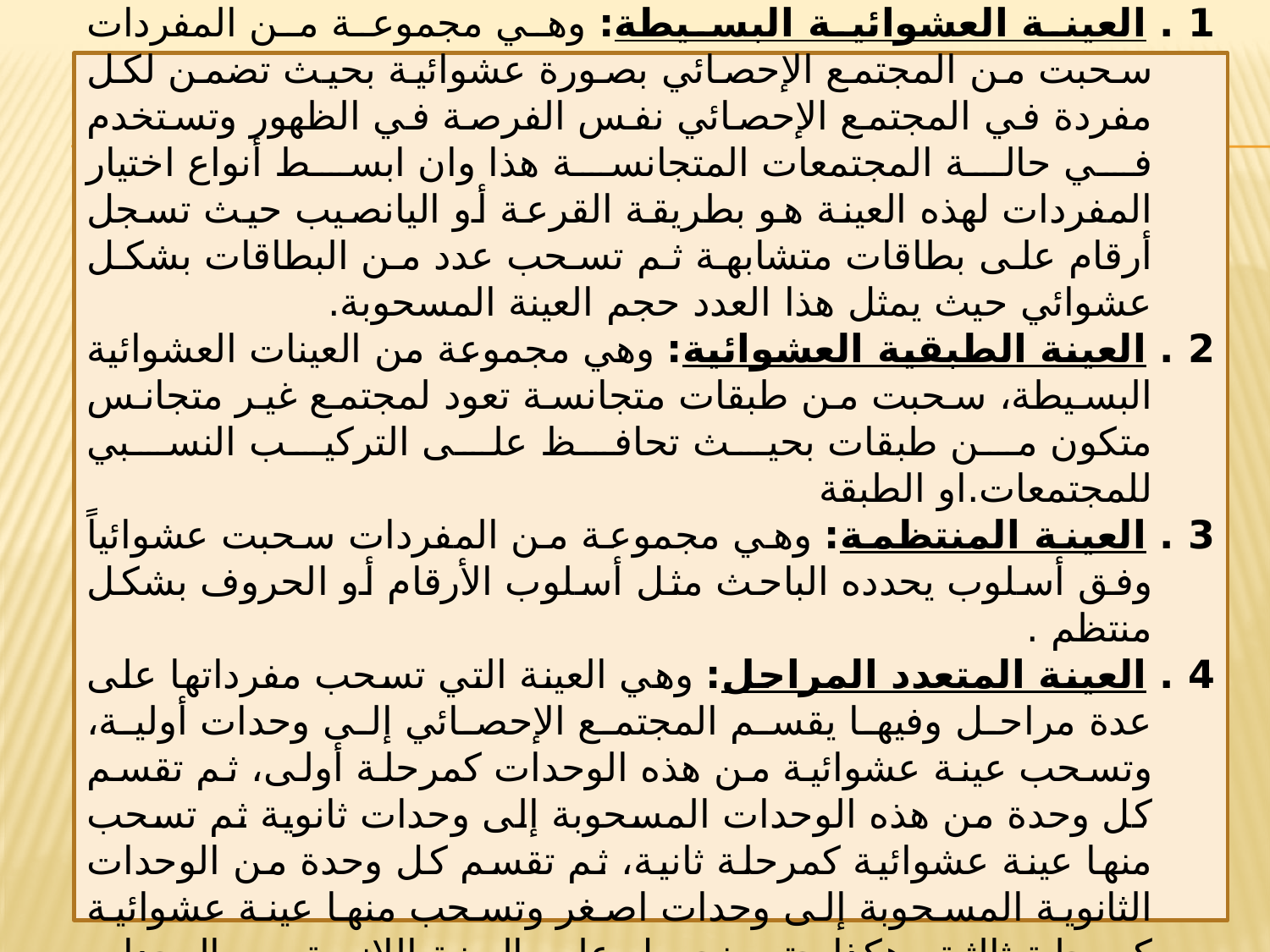

وهي على أنواع:
1 . العينة العشوائية البسيطة: وهي مجموعة من المفردات سحبت من المجتمع الإحصائي بصورة عشوائية بحيث تضمن لكل مفردة في المجتمع الإحصائي نفس الفرصة في الظهور وتستخدم في حالة المجتمعات المتجانسة هذا وان ابسط أنواع اختيار المفردات لهذه العينة هو بطريقة القرعة أو اليانصيب حيث تسجل أرقام على بطاقات متشابهة ثم تسحب عدد من البطاقات بشكل عشوائي حيث يمثل هذا العدد حجم العينة المسحوبة.
2 . العينة الطبقية العشوائية: وهي مجموعة من العينات العشوائية البسيطة، سحبت من طبقات متجانسة تعود لمجتمع غير متجانس متكون من طبقات بحيث تحافظ على التركيب النسبي للمجتمعات.او الطبقة
3 . العينة المنتظمة: وهي مجموعة من المفردات سحبت عشوائياً وفق أسلوب يحدده الباحث مثل أسلوب الأرقام أو الحروف بشكل منتظم .
4 . العينة المتعدد المراحل: وهي العينة التي تسحب مفرداتها على عدة مراحل وفيها يقسم المجتمع الإحصائي إلى وحدات أولية، وتسحب عينة عشوائية من هذه الوحدات كمرحلة أولى، ثم تقسم كل وحدة من هذه الوحدات المسحوبة إلى وحدات ثانوية ثم تسحب منها عينة عشوائية كمرحلة ثانية، ثم تقسم كل وحدة من الوحدات الثانوية المسحوبة إلى وحدات اصغر وتسحب منها عينة عشوائية كمرحلة ثالثة وهكذا حتى نحصل على العينة اللازمة من الوحدات الإحصائية النهائية والتي تجمع منها المعلومات.